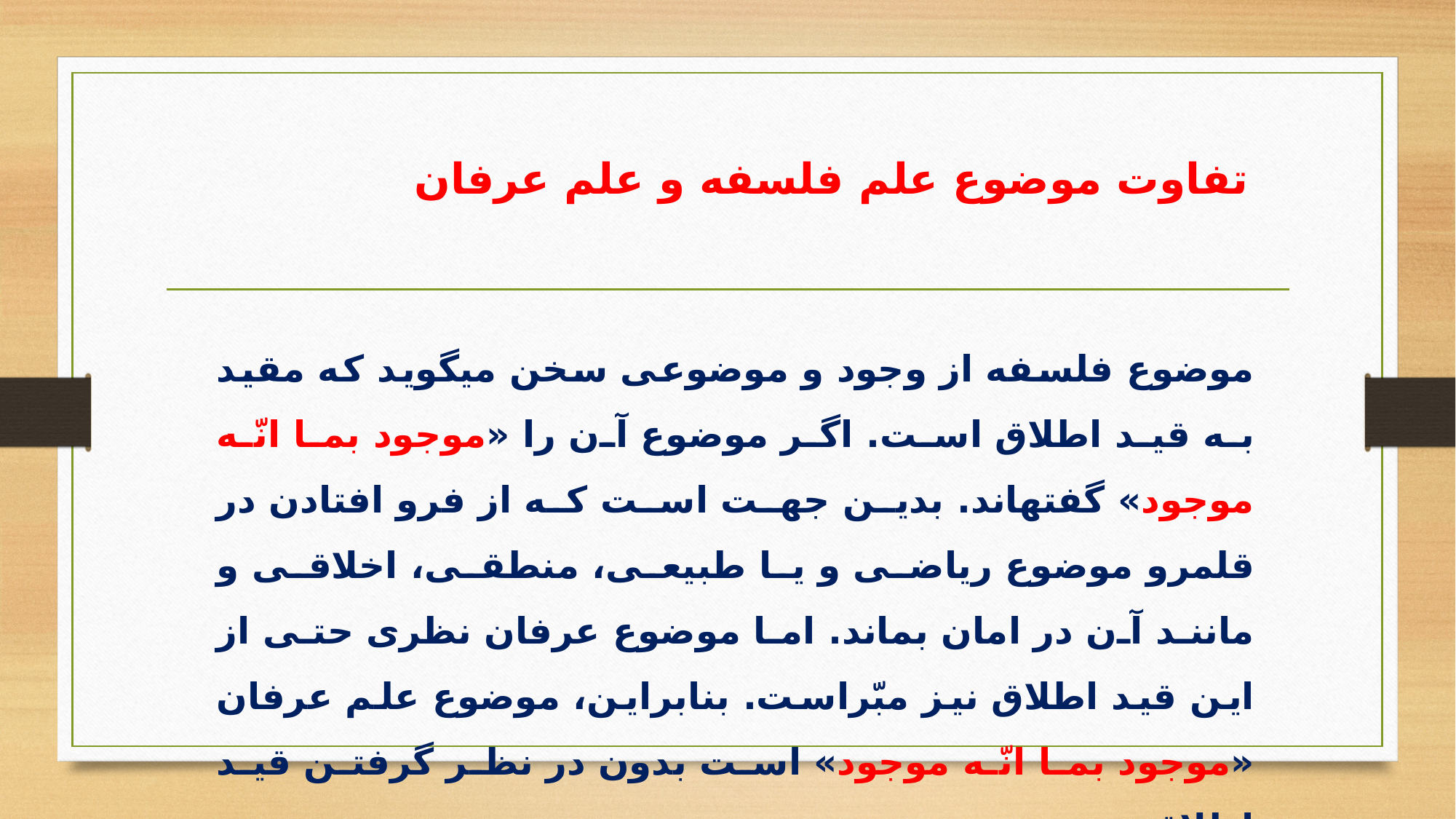

تفاوت موضوع علم فلسفه و علم عرفان
موضوع فلسفه از وجود و موضوعی سخن می­گوید که مقید به قید اطلاق است. اگر موضوع آن را «موجود بما انّه موجود» گفته­اند. بدین جهت است که از فرو افتادن در قلمرو موضوع ریاضی و یا طبیعی، منطقی، اخلاقی و مانند آن در امان بماند. اما موضوع عرفان نظری حتی از این قید اطلاق نیز مبّراست. بنابراین، موضوع علم عرفان «موجود بما انّه موجود» است بدون در نظر گرفتن قید اطلاق.